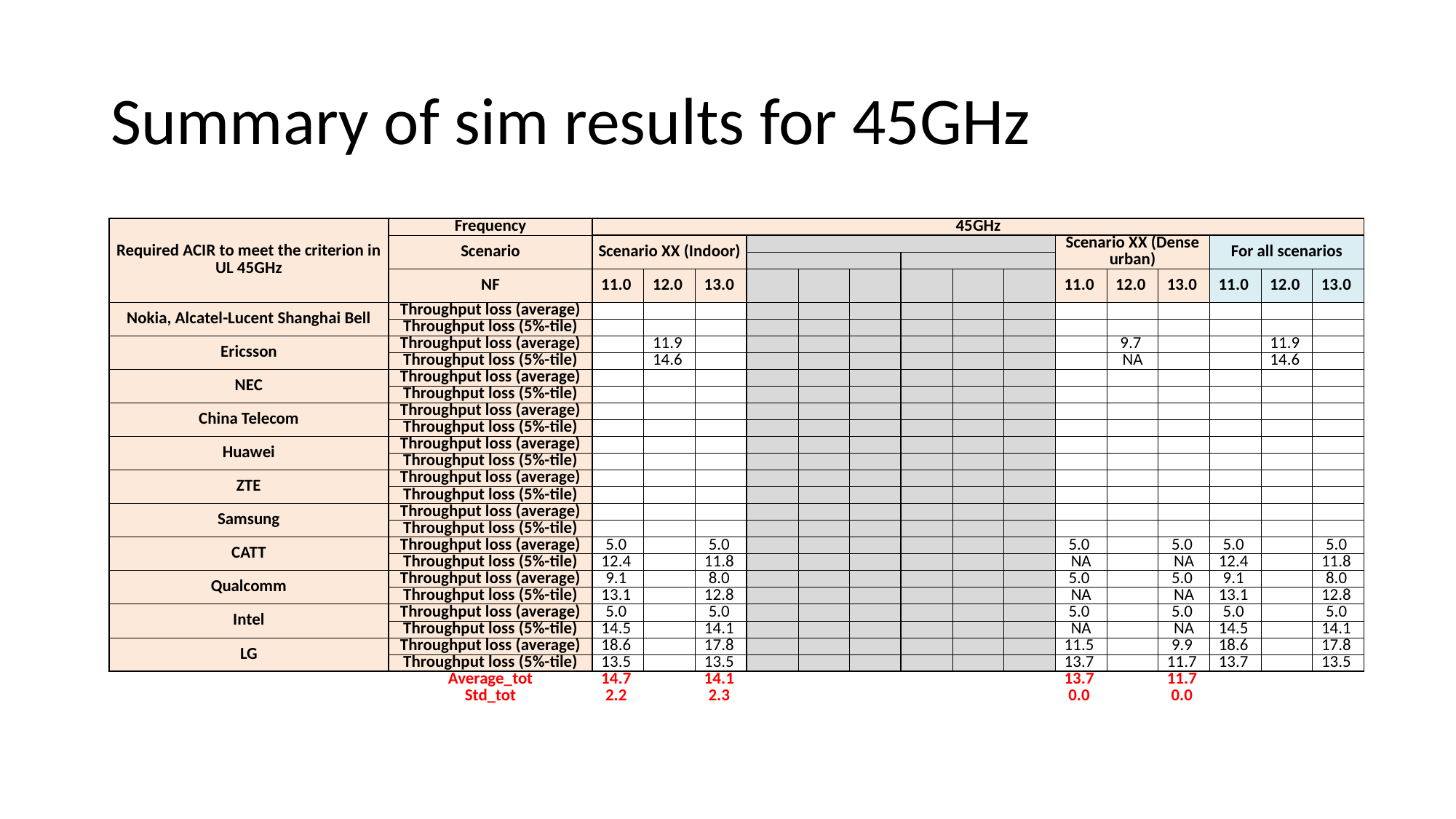

# Summary of sim results for 45GHz
| Required ACIR to meet the criterion in UL 45GHz | Frequency | 45GHz |  |  |  |  |  |  |  |  |  |  |  |  |  |  |
| --- | --- | --- | --- | --- | --- | --- | --- | --- | --- | --- | --- | --- | --- | --- | --- | --- |
|  | Scenario | Scenario XX (Indoor) |  |  |  |  |  |  |  |  | Scenario XX (Dense urban) |  |  | For all scenarios |  |  |
|  |  |  |  |  |  |  |  |  |  |  |  |  |  |  |  |  |
|  | NF | 11.0 | 12.0 | 13.0 |  |  |  |  |  |  | 11.0 | 12.0 | 13.0 | 11.0 | 12.0 | 13.0 |
| Nokia, Alcatel-Lucent Shanghai Bell | Throughput loss (average) |  |  |  |  |  |  |  |  |  |  |  |  |  |  |  |
|  | Throughput loss (5%-tile) |  |  |  |  |  |  |  |  |  |  |  |  |  |  |  |
| Ericsson | Throughput loss (average) |  | 11.9 |  |  |  |  |  |  |  |  | 9.7 |  |  | 11.9 |  |
|  | Throughput loss (5%-tile) |  | 14.6 |  |  |  |  |  |  |  |  | NA |  |  | 14.6 |  |
| NEC | Throughput loss (average) |  |  |  |  |  |  |  |  |  |  |  |  |  |  |  |
|  | Throughput loss (5%-tile) |  |  |  |  |  |  |  |  |  |  |  |  |  |  |  |
| China Telecom | Throughput loss (average) |  |  |  |  |  |  |  |  |  |  |  |  |  |  |  |
|  | Throughput loss (5%-tile) |  |  |  |  |  |  |  |  |  |  |  |  |  |  |  |
| Huawei | Throughput loss (average) |  |  |  |  |  |  |  |  |  |  |  |  |  |  |  |
|  | Throughput loss (5%-tile) |  |  |  |  |  |  |  |  |  |  |  |  |  |  |  |
| ZTE | Throughput loss (average) |  |  |  |  |  |  |  |  |  |  |  |  |  |  |  |
|  | Throughput loss (5%-tile) |  |  |  |  |  |  |  |  |  |  |  |  |  |  |  |
| Samsung | Throughput loss (average) |  |  |  |  |  |  |  |  |  |  |  |  |  |  |  |
|  | Throughput loss (5%-tile) |  |  |  |  |  |  |  |  |  |  |  |  |  |  |  |
| CATT | Throughput loss (average) | 5.0 |  | 5.0 |  |  |  |  |  |  | 5.0 |  | 5.0 | 5.0 |  | 5.0 |
|  | Throughput loss (5%-tile) | 12.4 |  | 11.8 |  |  |  |  |  |  | NA |  | NA | 12.4 |  | 11.8 |
| Qualcomm | Throughput loss (average) | 9.1 |  | 8.0 |  |  |  |  |  |  | 5.0 |  | 5.0 | 9.1 |  | 8.0 |
|  | Throughput loss (5%-tile) | 13.1 |  | 12.8 |  |  |  |  |  |  | NA |  | NA | 13.1 |  | 12.8 |
| Intel | Throughput loss (average) | 5.0 |  | 5.0 |  |  |  |  |  |  | 5.0 |  | 5.0 | 5.0 |  | 5.0 |
|  | Throughput loss (5%-tile) | 14.5 |  | 14.1 |  |  |  |  |  |  | NA |  | NA | 14.5 |  | 14.1 |
| LG | Throughput loss (average) | 18.6 |  | 17.8 |  |  |  |  |  |  | 11.5 |  | 9.9 | 18.6 |  | 17.8 |
|  | Throughput loss (5%-tile) | 13.5 |  | 13.5 |  |  |  |  |  |  | 13.7 |  | 11.7 | 13.7 |  | 13.5 |
|  | Average\_tot | 14.7 |  | 14.1 |  |  |  |  |  |  | 13.7 |  | 11.7 |  |  |  |
|  | Std\_tot | 2.2 |  | 2.3 |  |  |  |  |  |  | 0.0 |  | 0.0 |  |  |  |